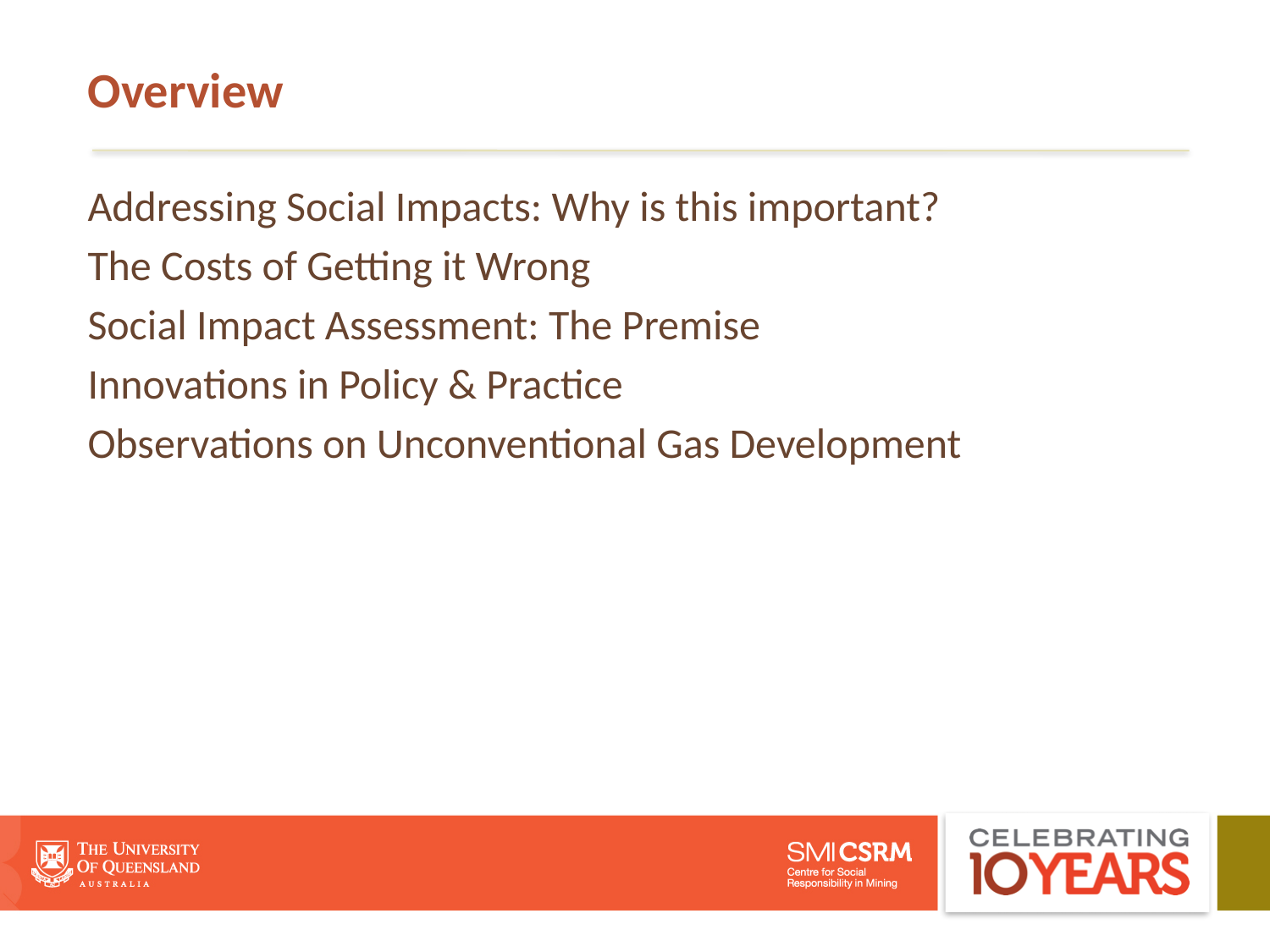

# Overview
Addressing Social Impacts: Why is this important?
The Costs of Getting it Wrong
Social Impact Assessment: The Premise
Innovations in Policy & Practice
Observations on Unconventional Gas Development